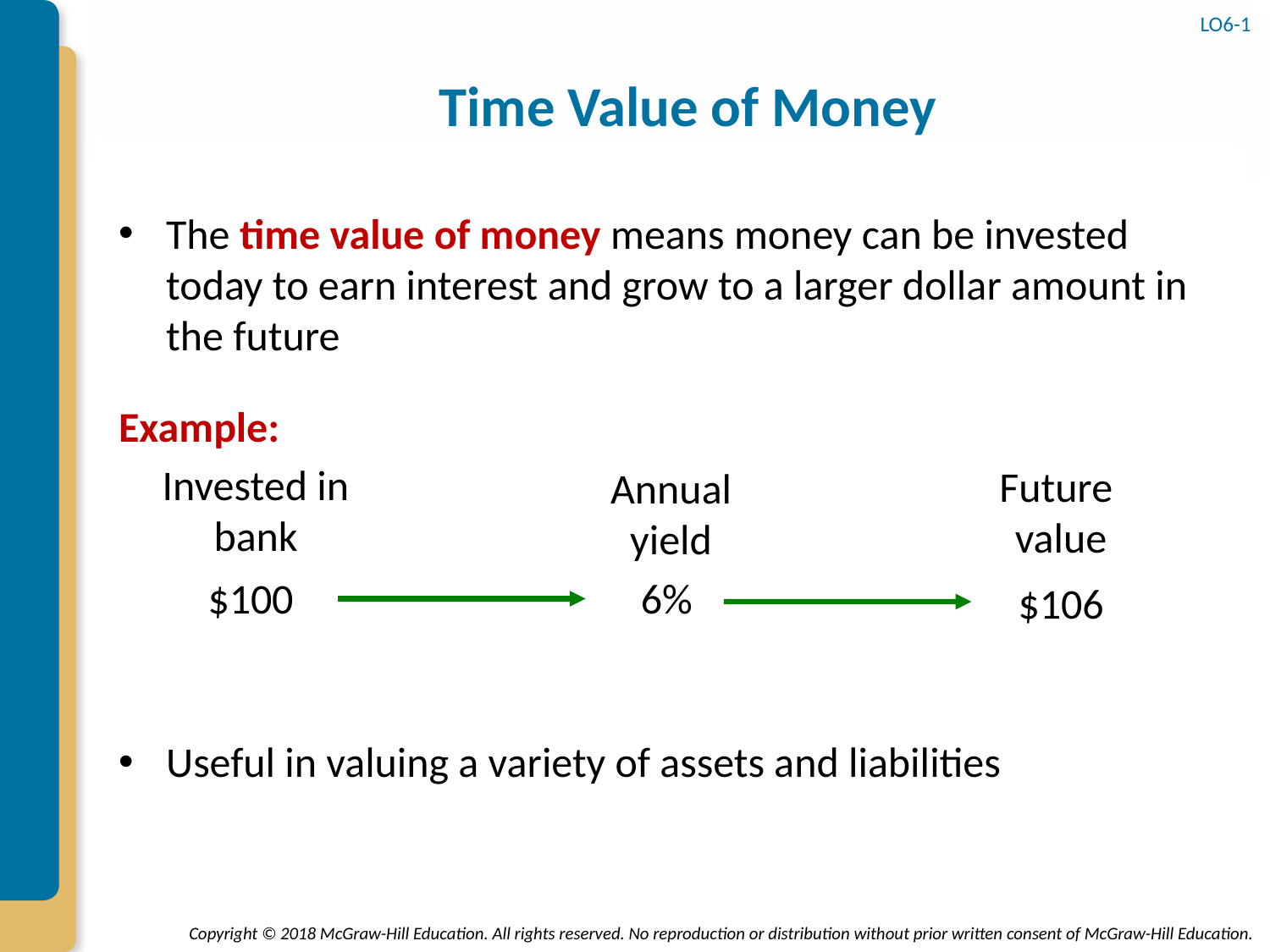

LO6-1
# Time Value of Money
The time value of money means money can be invested today to earn interest and grow to a larger dollar amount in the future
Example:

Useful in valuing a variety of assets and liabilities
Invested in bank
Future
value
Annual yield
$100
6%
$106